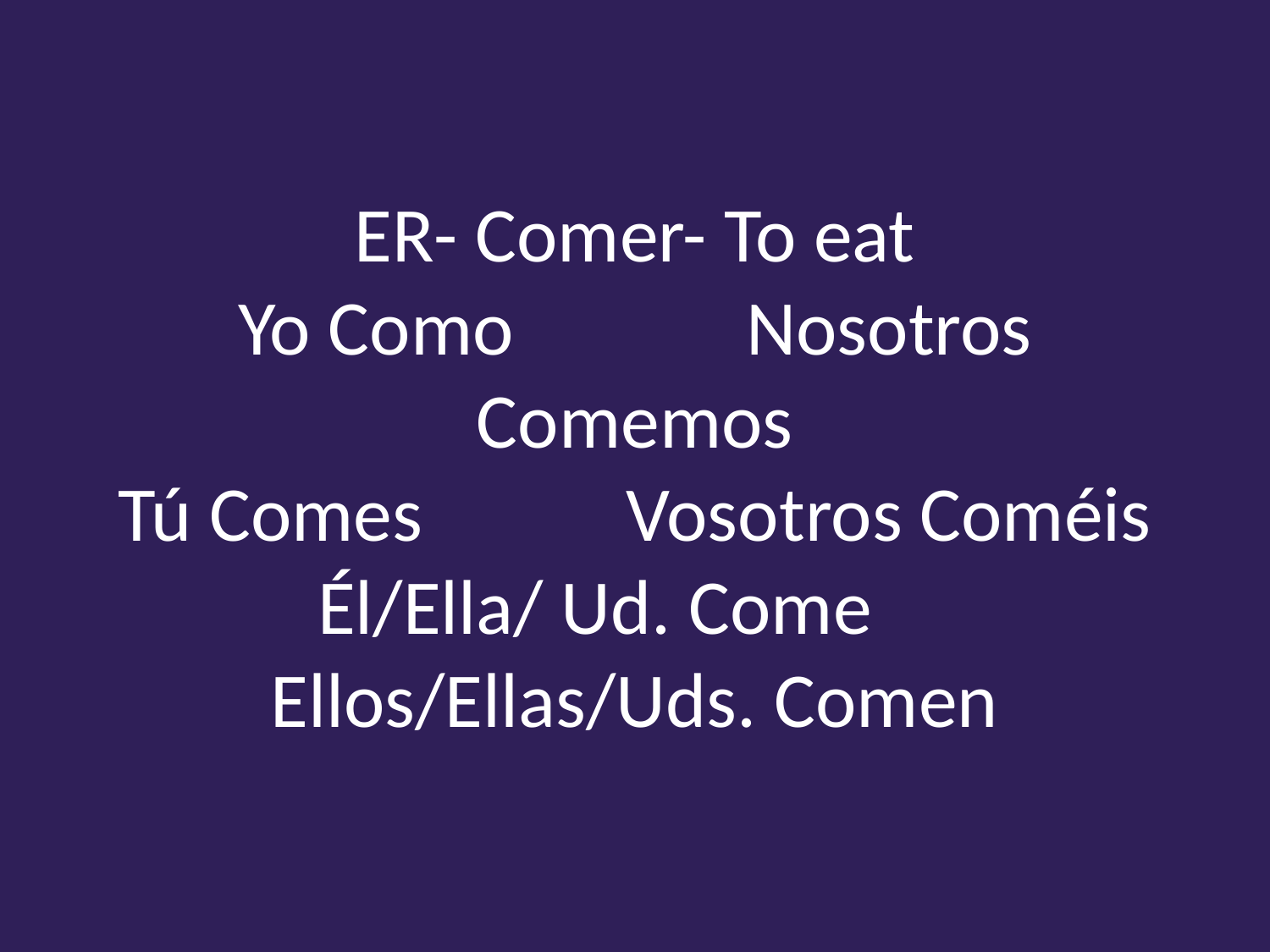

# ER- Comer- To eat Yo Como		Nosotros Comemos Tú Comes		Vosotros Coméis Él/Ella/ Ud. Come Ellos/Ellas/Uds. Comen